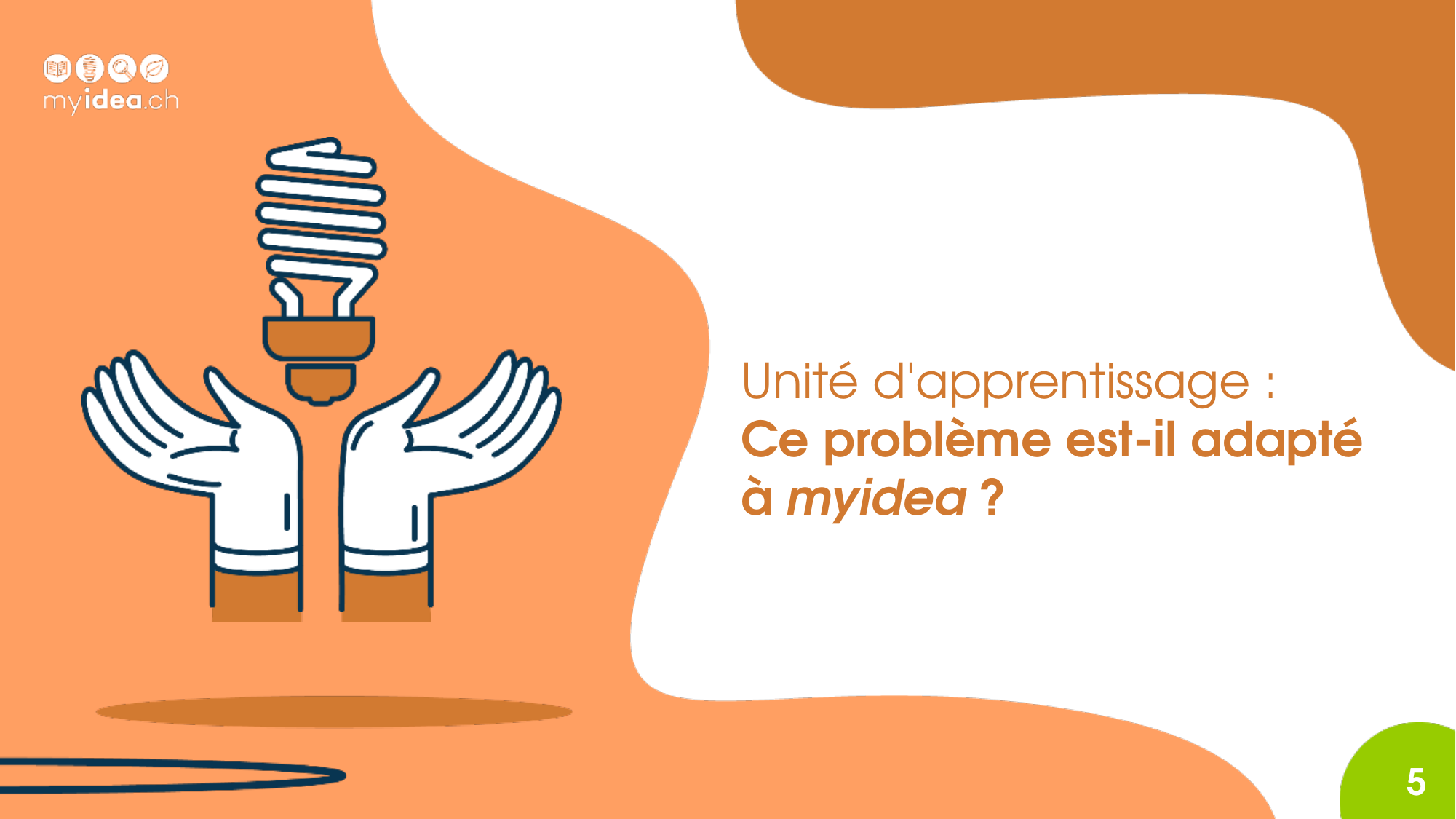

Unité d'apprentissage :
Ce problème est-il adapté à myidea ?
5